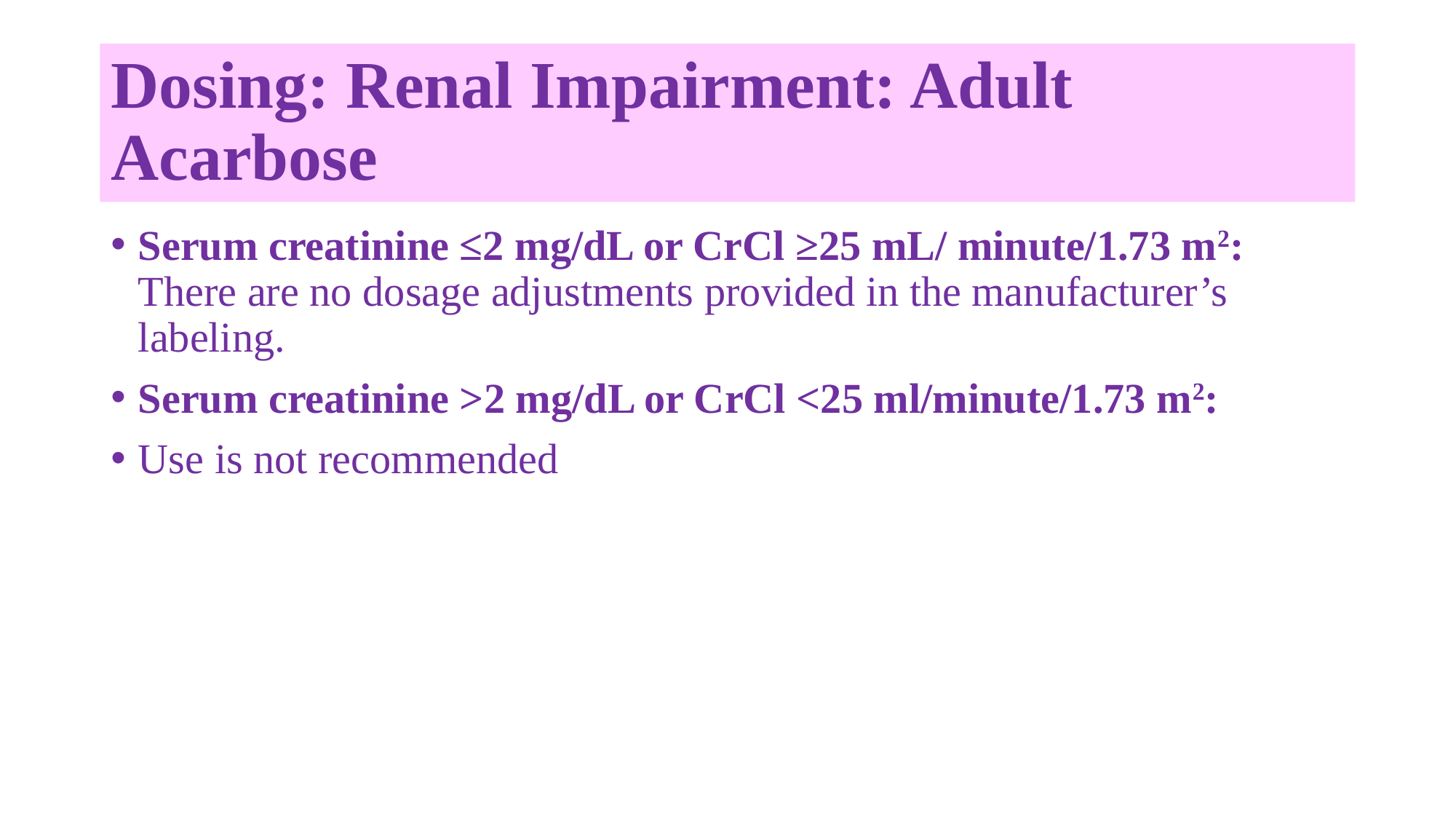

# Dosing: Renal Impairment: Adult Acarbose
Serum creatinine ≤2 mg/dL or CrCl ≥25 mL/ minute/1.73 m2: There are no dosage adjustments provided in the manufacturer’s labeling.
Serum creatinine >2 mg/dL or CrCl <25 ml/minute/1.73 m2:
Use is not recommended